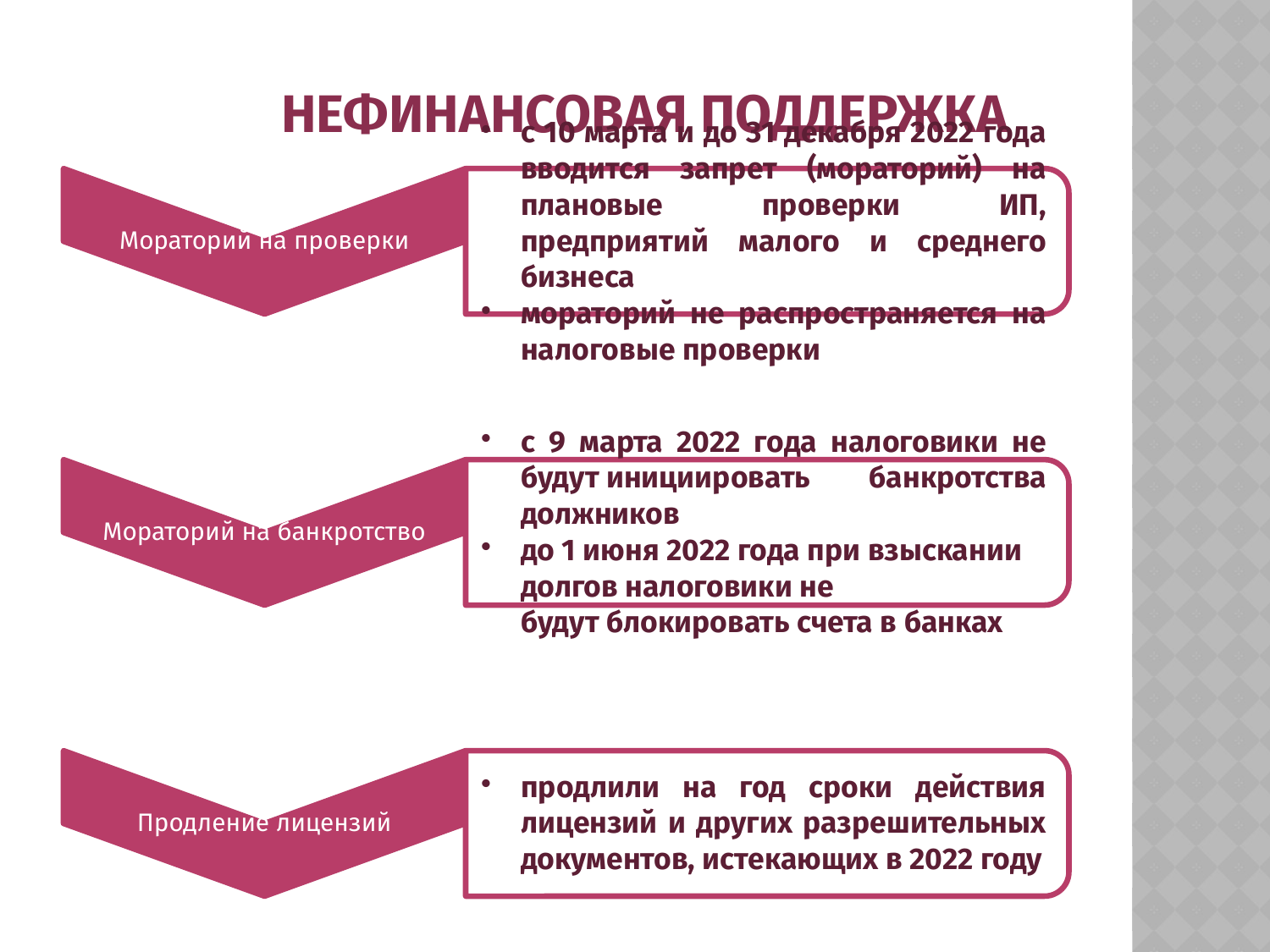

# НЕФИНАНСОВАЯ ПОДДЕРЖКА
Мораторий на проверки
мораторий не распространяется на налоговые проверки
Мораторий на банкротство
с 9 марта 2022 года налоговики не будут инициировать банкротства должников
до 1 июня 2022 года при взыскании долгов налоговики не будут блокировать счета в банках
Продление лицензий
продлили на год сроки действия лицензий и других разрешительных документов, истекающих в 2022 году